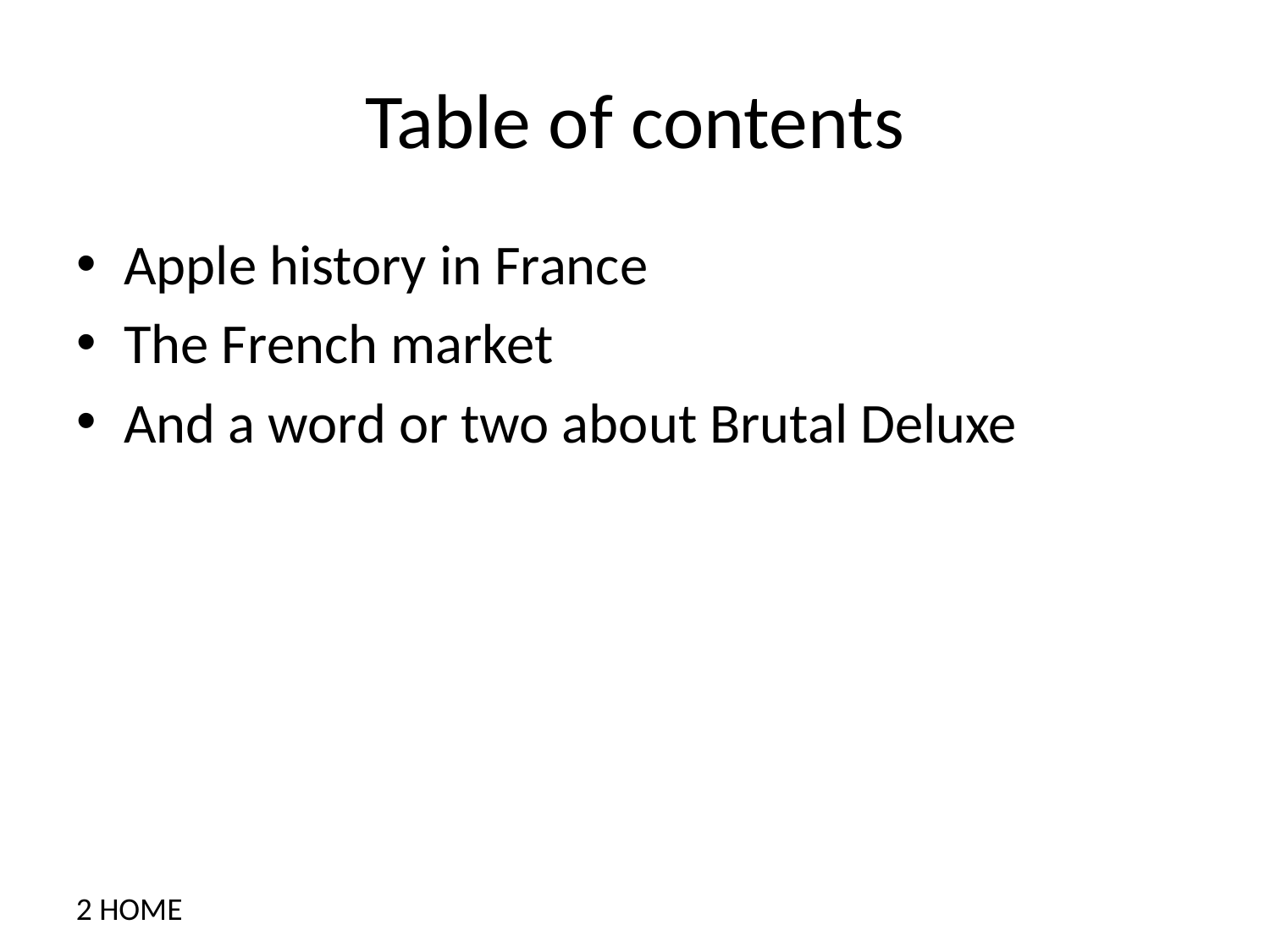

# Table of contents
Apple history in France
The French market
And a word or two about Brutal Deluxe
2 HOME